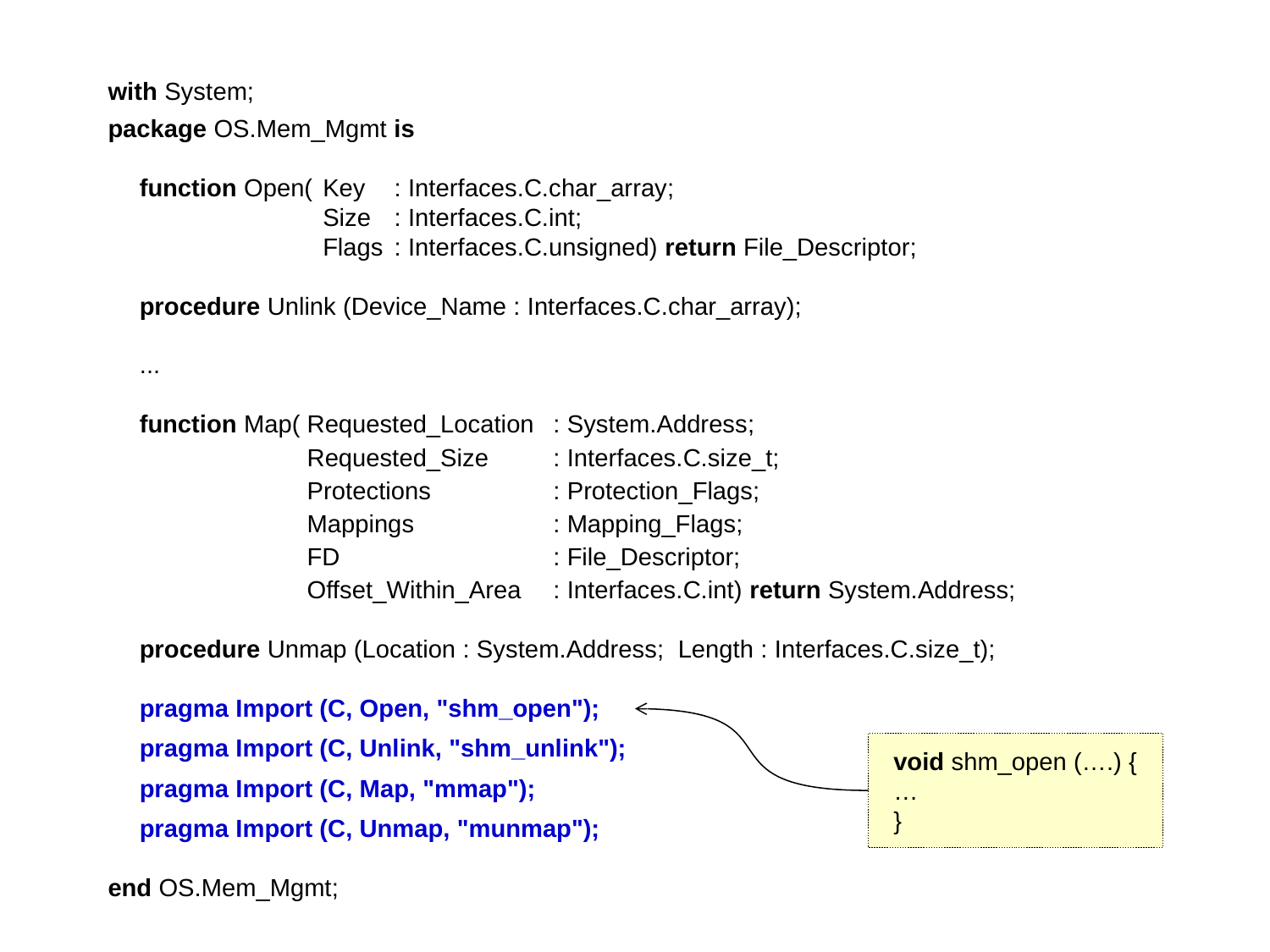

with System;
package OS.Mem_Mgmt is

	function Open(	Key  	: Interfaces.C.char_array;
                     		Size 	: Interfaces.C.int;
			Flags	: Interfaces.C.unsigned) return File_Descriptor;

	procedure Unlink (Device_Name : Interfaces.C.char_array);

	...

	function Map(	Requested_Location	: System.Address;
                 	Requested_Size     	: Interfaces.C.size_t;
                 	Protections        	: Protection_Flags;
                 	Mappings           	: Mapping_Flags;
                 	FD                 	: File_Descriptor;
                 	Offset_Within_Area 	: Interfaces.C.int) return System.Address;

	procedure Unmap (Location : System.Address;  Length : Interfaces.C.size_t);

	pragma Import (C, Open, "shm_open");
	pragma Import (C, Unlink, "shm_unlink");
	pragma Import (C, Map, "mmap");
	pragma Import (C, Unmap, "munmap");

end OS.Mem_Mgmt;

void shm_open (….) {
…
}